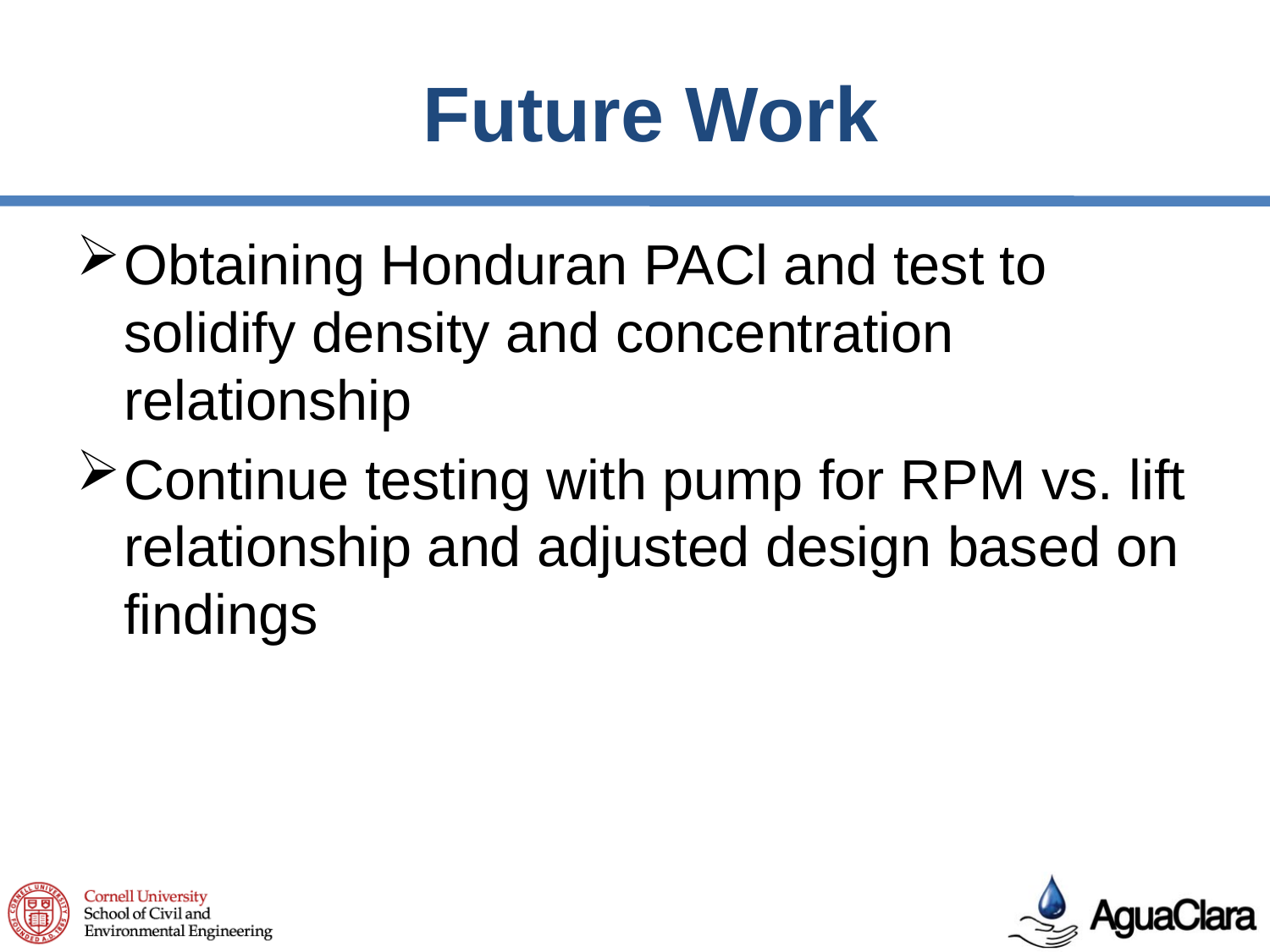

# Future Work
Obtaining Honduran PACl and test to solidify density and concentration relationship
Continue testing with pump for RPM vs. lift relationship and adjusted design based on findings